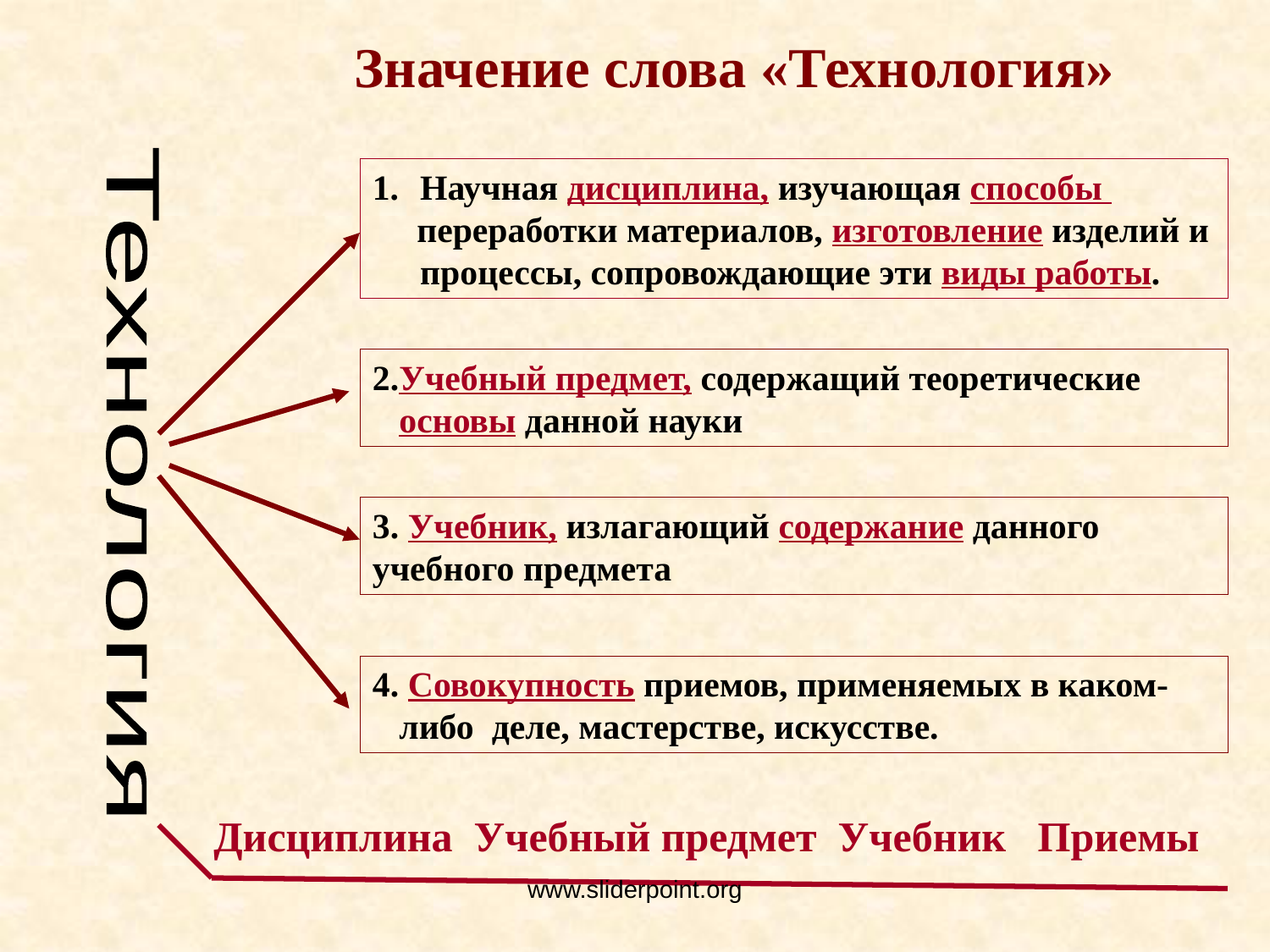

Значение слова «Технология»
Научная дисциплина, изучающая способы
     переработки материалов, изготовление изделий и процессы, сопровождающие эти виды работы.

2.Учебный предмет, содержащий теоретические
   основы данной науки

Технология

3. Учебник, излагающий содержание данного учебного предмета
4. Совокупность приемов, применяемых в каком-
   либо  деле, мастерстве, искусстве.
Дисциплина  Учебный предмет  Учебник   Приемы
www.sliderpoint.org